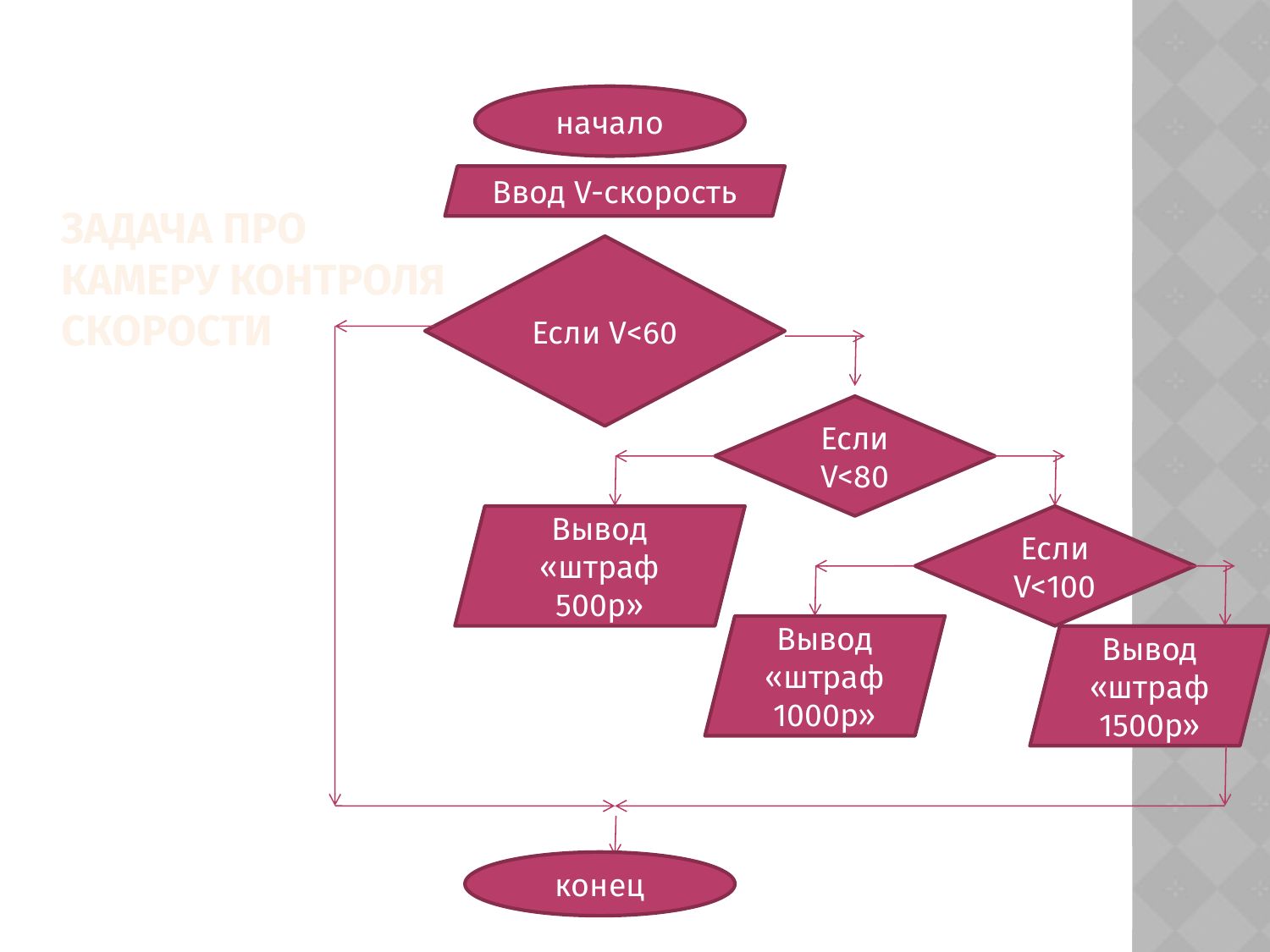

начало
Ввод V-скорость
Задача про камеру контроля скорости

Если V<60

Если V<80

Вывод «штраф 500р»
Если V<100

Вывод «штраф 1000р»
Вывод «штраф 1500р»

конец